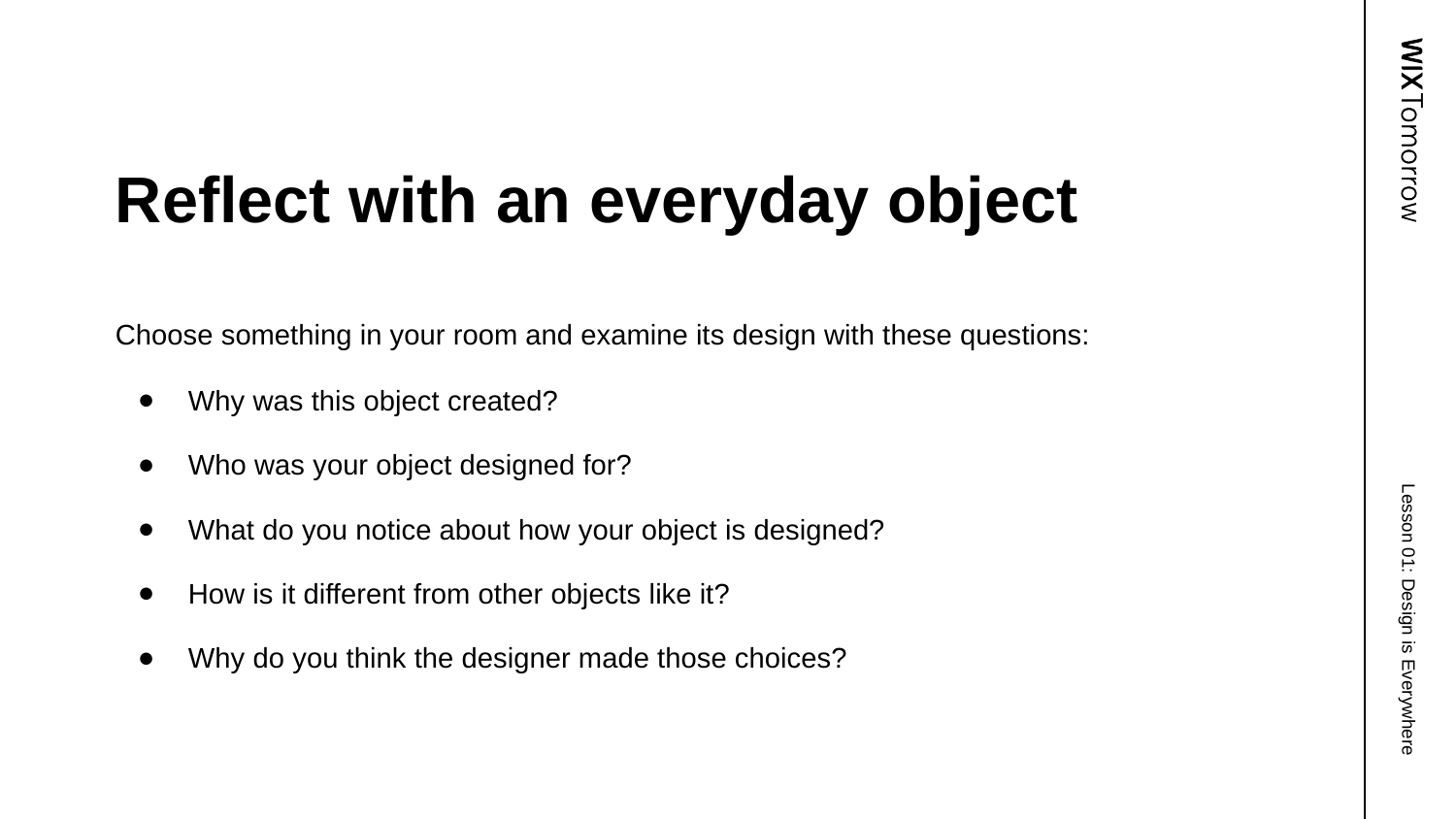

# Reflect with an everyday object
Choose something in your room and examine its design with these questions:
Why was this object created?
Who was your object designed for?
What do you notice about how your object is designed?
How is it different from other objects like it?
Why do you think the designer made those choices?